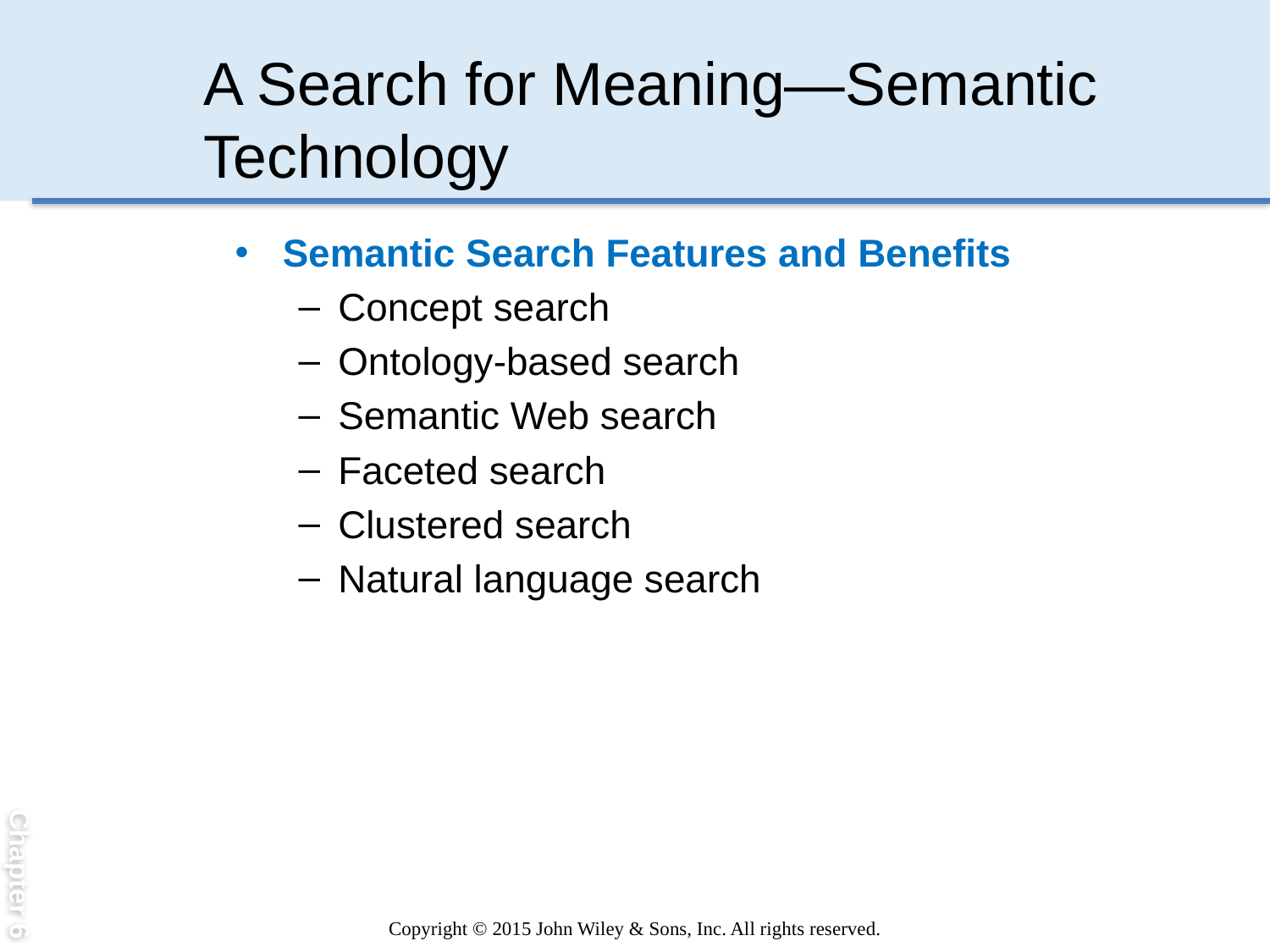

Chapter 6
# A Search for Meaning—Semantic Technology
Semantic Search Features and Benefits
Concept search
Ontology-based search
Semantic Web search
Faceted search
Clustered search
Natural language search